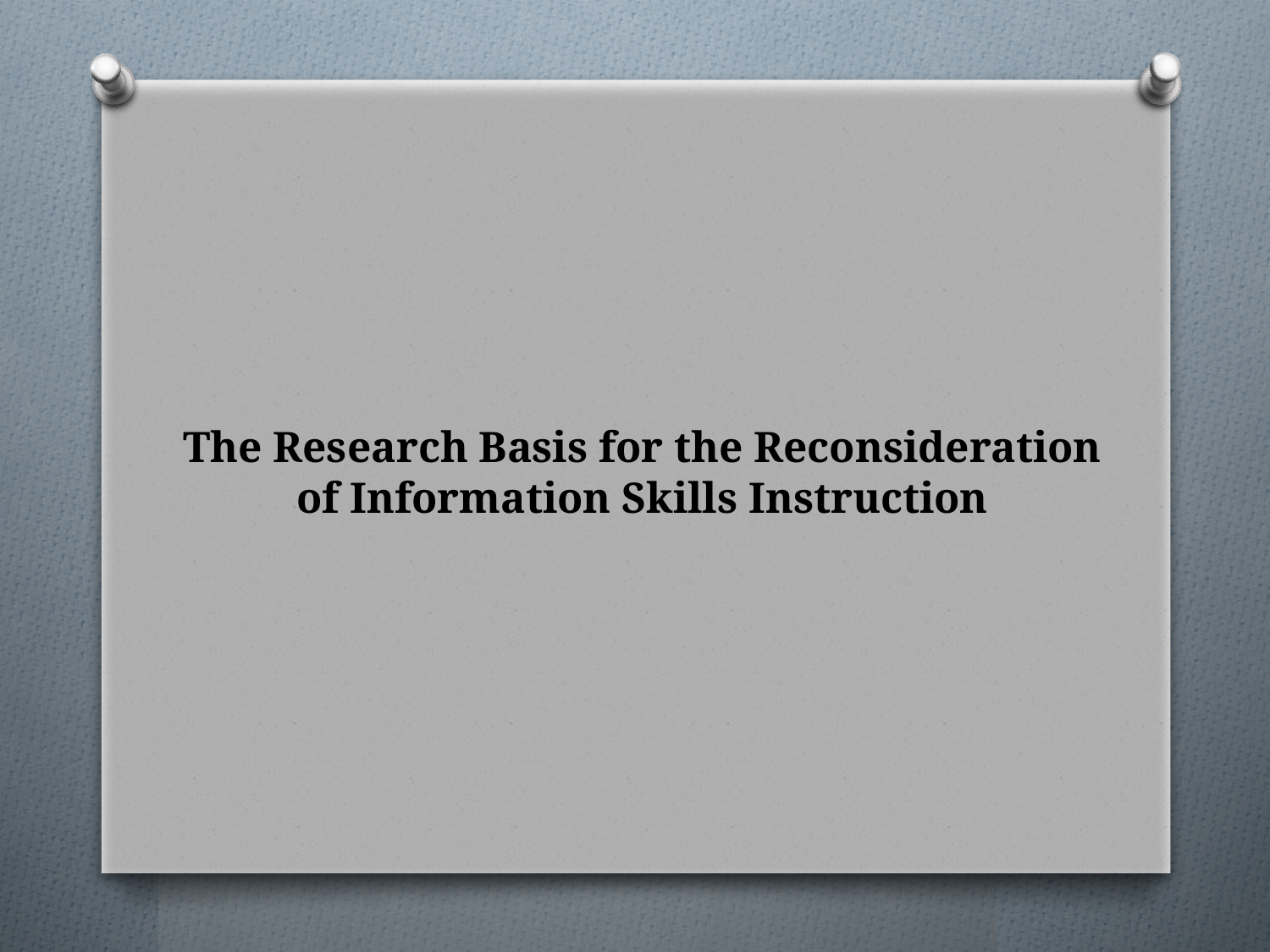

# The Research Basis for the Reconsideration of Information Skills Instruction